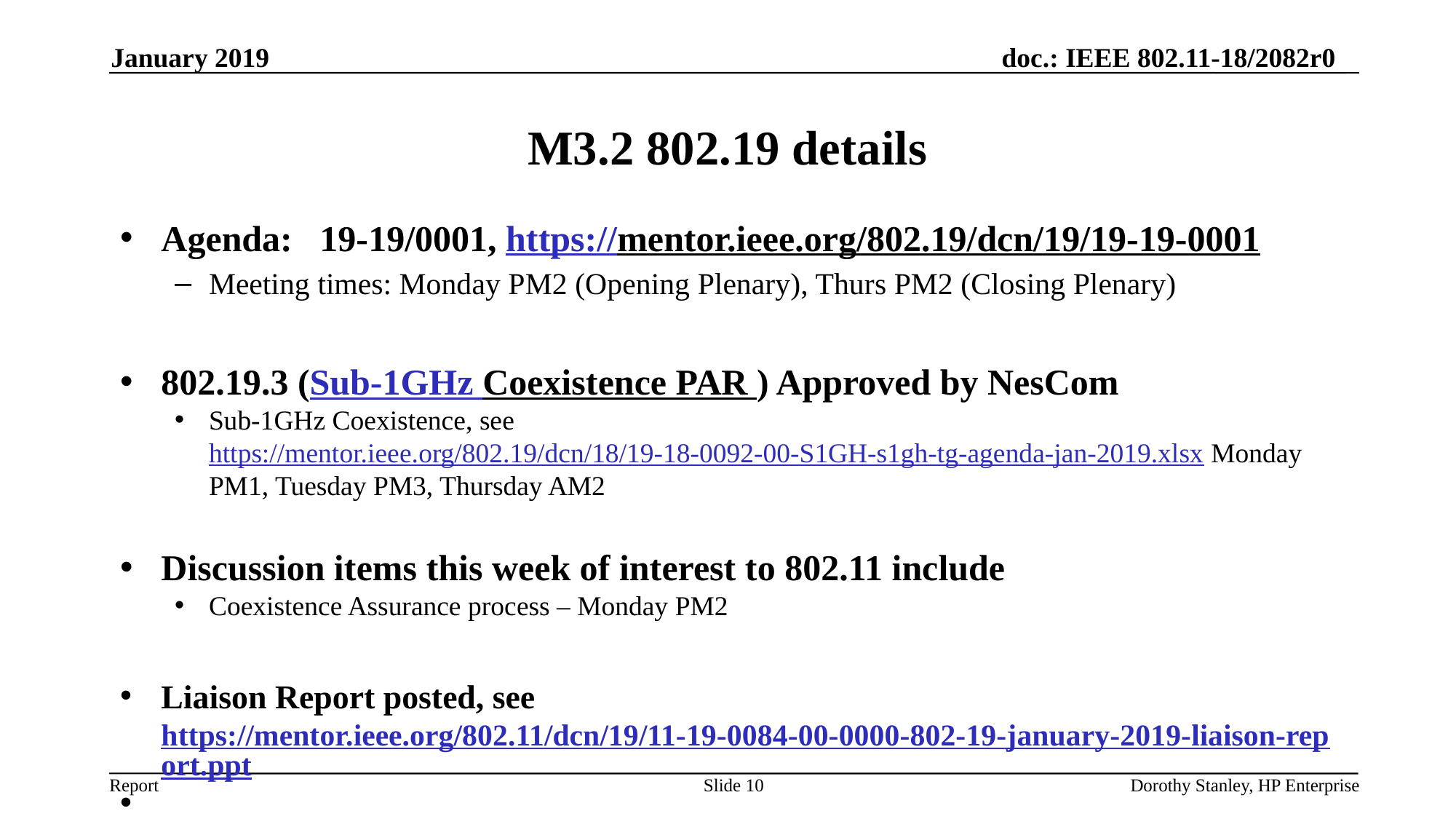

January 2019
# M3.2 802.19 details
Agenda:   19-19/0001, https://mentor.ieee.org/802.19/dcn/19/19-19-0001
Meeting times: Monday PM2 (Opening Plenary), Thurs PM2 (Closing Plenary)

802.19.3 (Sub-1GHz Coexistence PAR ) Approved by NesCom
Sub-1GHz Coexistence, see https://mentor.ieee.org/802.19/dcn/18/19-18-0092-00-S1GH-s1gh-tg-agenda-jan-2019.xlsx Monday PM1, Tuesday PM3, Thursday AM2

Discussion items this week of interest to 802.11 include
Coexistence Assurance process – Monday PM2

Liaison Report posted, see https://mentor.ieee.org/802.11/dcn/19/11-19-0084-00-0000-802-19-january-2019-liaison-report.ppt

Slide 10
Dorothy Stanley, HP Enterprise